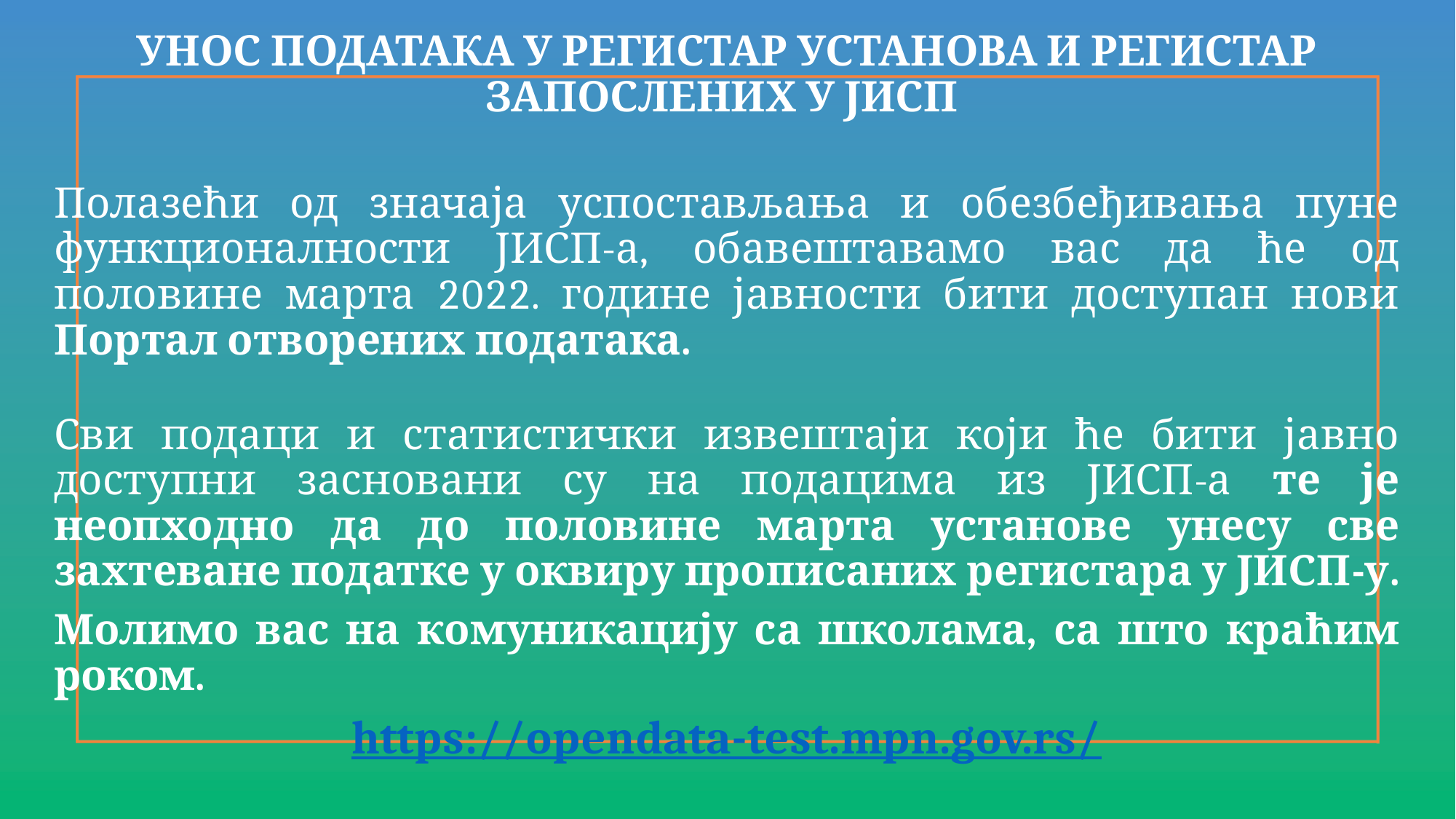

УНОС ПОДАТАКА У РЕГИСТАР УСТАНОВА И РЕГИСТАР ЗАПОСЛЕНИХ У ЈИСП

Полазећи од значаја успостављања и обезбеђивања пуне функционалности ЈИСП-а, обавештавамо вас да ће од половине марта 2022. године јавности бити доступан нови Портал отворених података.

Сви подаци и статистички извештаји који ће бити јавно доступни засновани су на подацима из ЈИСП-а те је неопходно да до половине марта установе унесу све захтеване податке у оквиру прописаних регистара у ЈИСП-у.
Молимо вас на комуникацију са школама, са што краћим роком.
https://opendata-test.mpn.gov.rs/